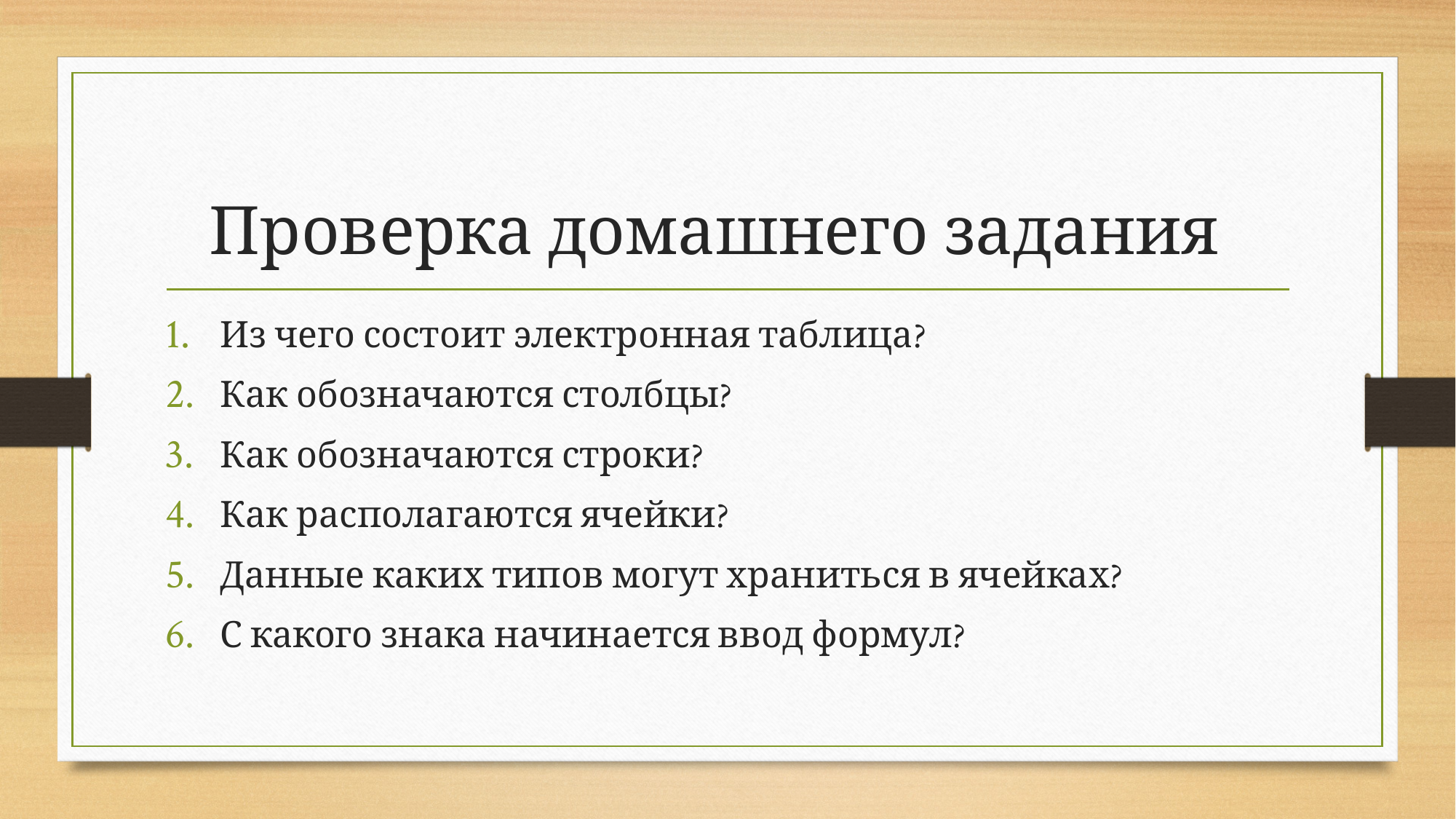

# Проверка домашнего задания
Из чего состоит электронная таблица?
Как обозначаются столбцы?
Как обозначаются строки?
Как располагаются ячейки?
Данные каких типов могут храниться в ячейках?
С какого знака начинается ввод формул?